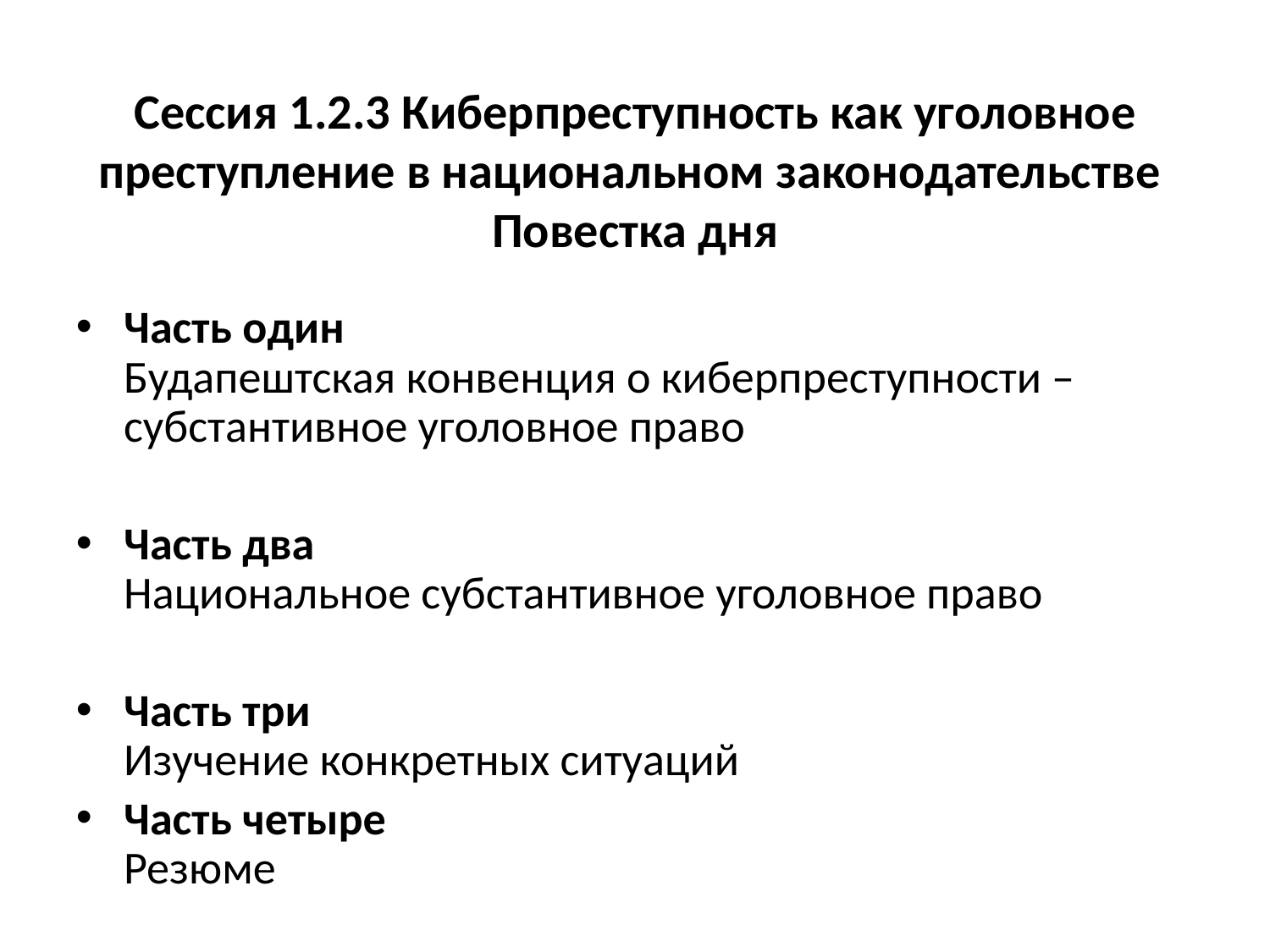

Сессия 1.2.3 Киберпреступность как уголовное преступление в национальном законодательстве
Повестка дня
Часть один
Будапештская конвенция о киберпреступности – субстантивное уголовное право

Часть два
Национальное субстантивное уголовное право

Часть три
Изучение конкретных ситуаций
Часть четыре
Резюме